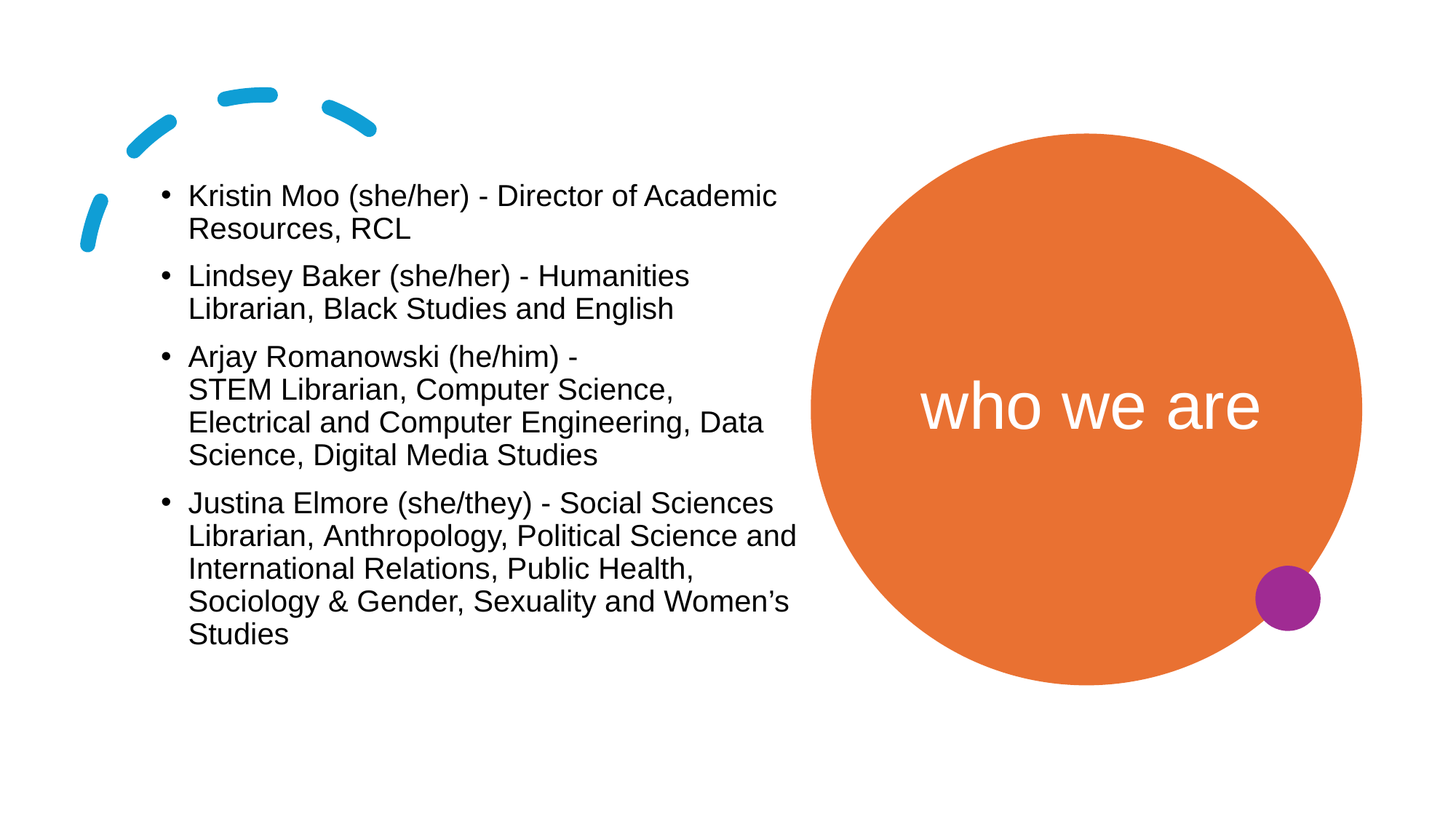

# who we are
Kristin Moo (she/her) - Director of Academic Resources, RCL
Lindsey Baker (she/her) - Humanities Librarian, Black Studies and English
Arjay Romanowski (he/him) -STEM Librarian, Computer Science, Electrical and Computer Engineering, Data Science, Digital Media Studies
Justina Elmore (she/they) - Social Sciences Librarian, Anthropology, Political Science and International Relations, Public Health, Sociology & Gender, Sexuality and Women’s Studies